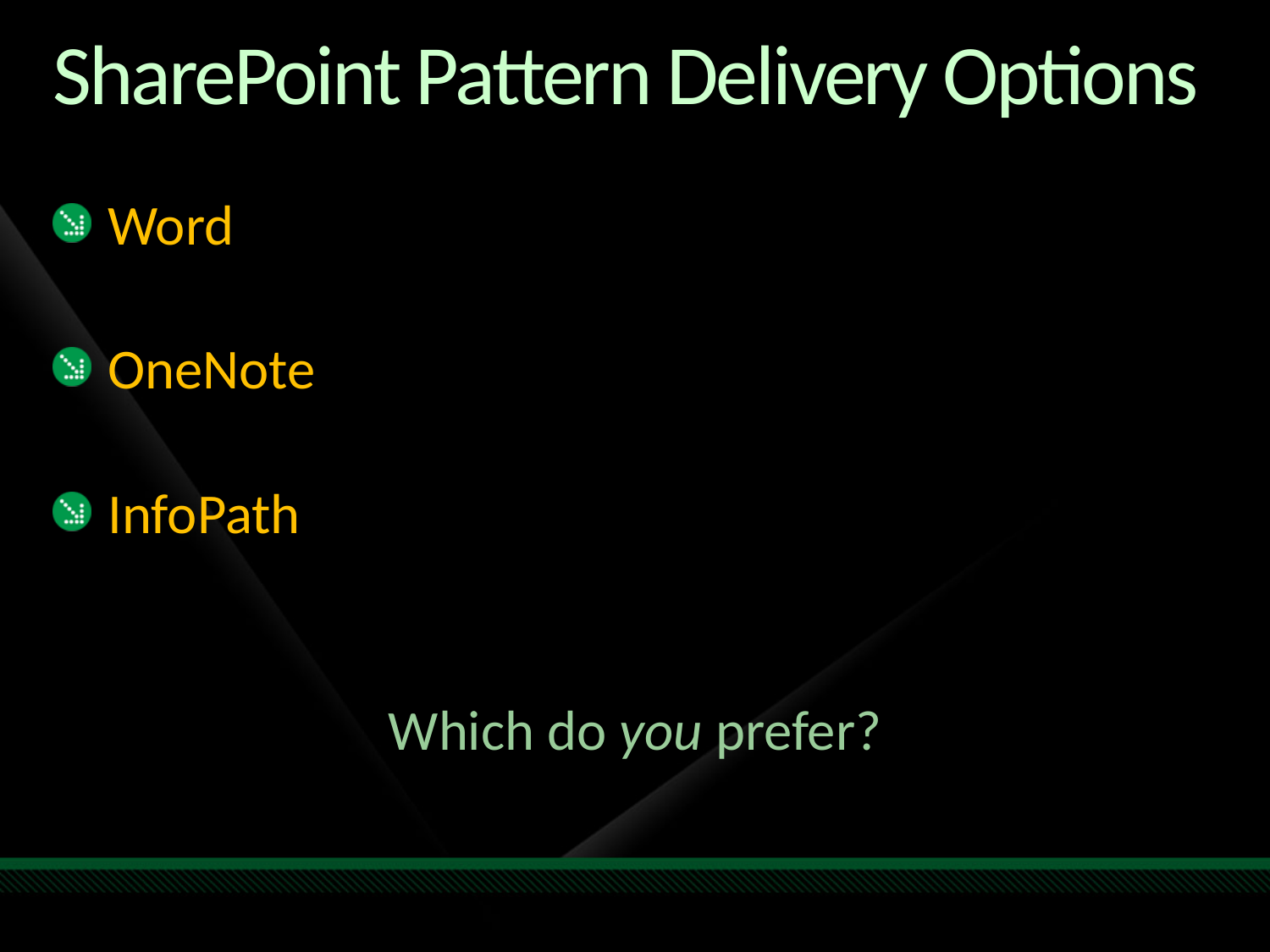

# SharePoint Pattern Delivery Options
Word

OneNote

InfoPath

Which do you prefer?